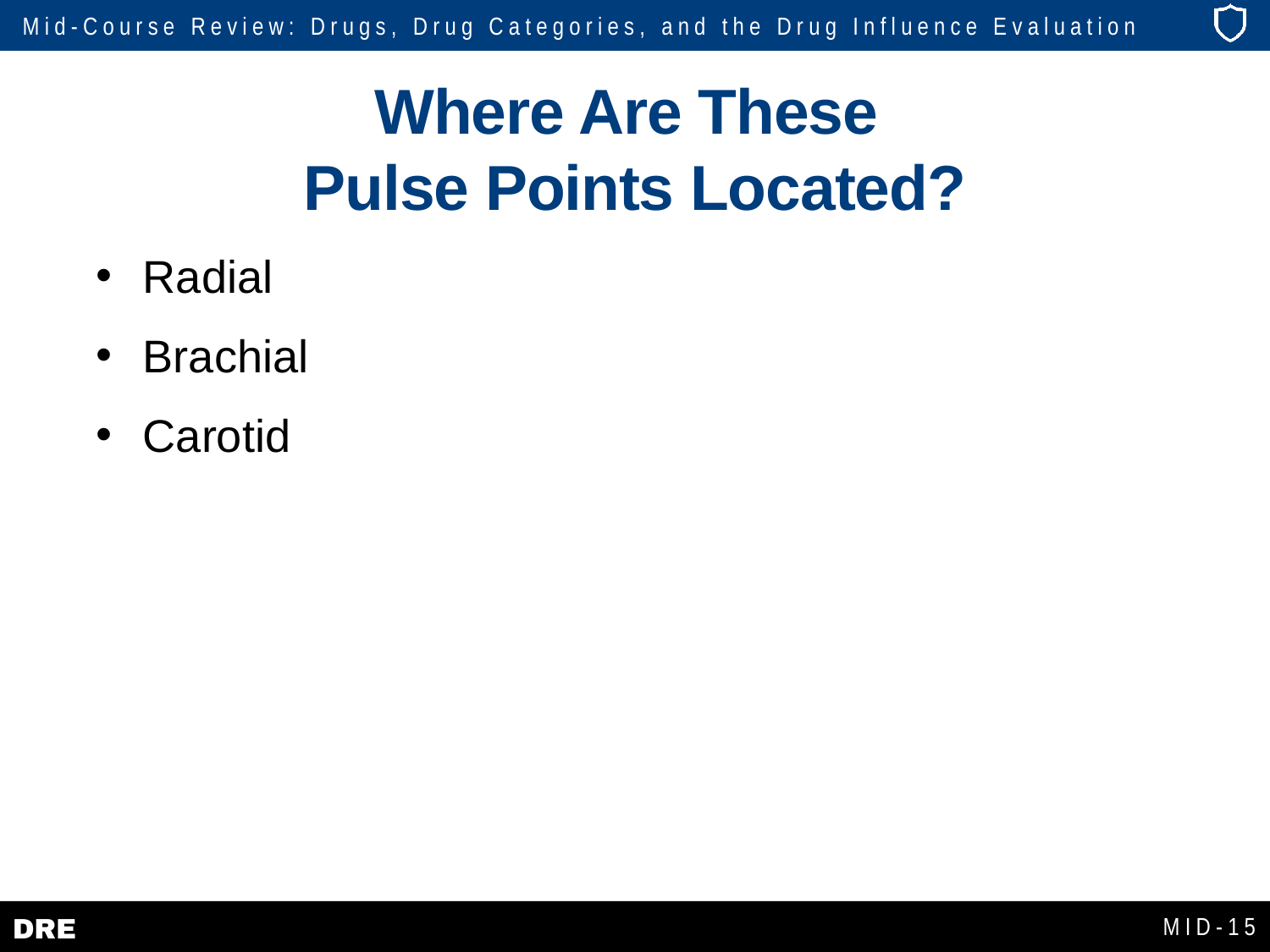

# Where Are These Pulse Points Located?
Radial
Brachial
Carotid

MID-15